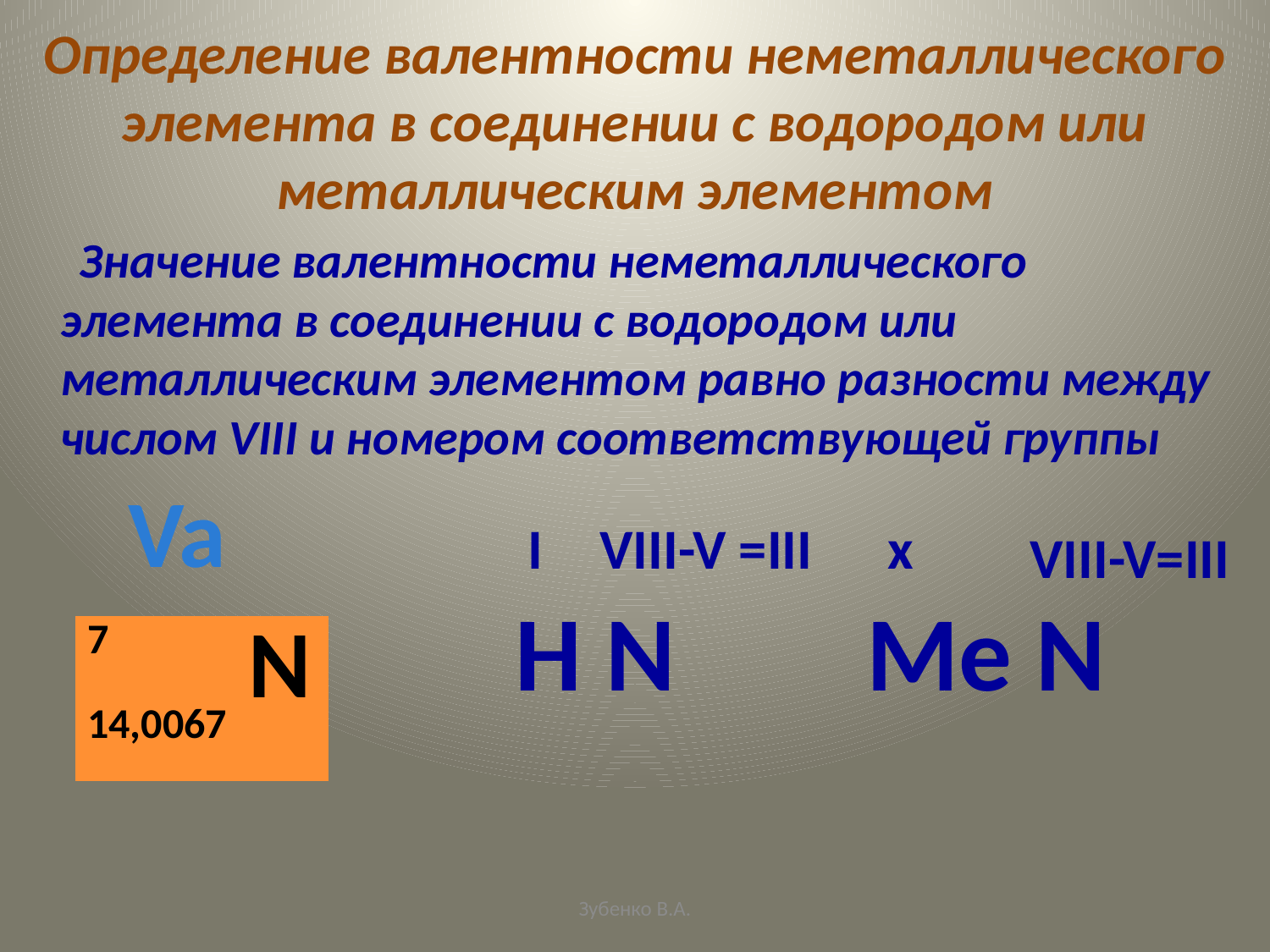

# Определение валентности неметаллического элемента в соединении с водородом или металлическим элементом
       Значение валентности неметаллического элемента в соединении с водородом или металлическим элементом равно разности между числом VIII и номером соответствующей группы

                     H N        Me N
Va

I
VIII-V =III
x
VIII-V=III
N
| 7 14,0067 |
| --- |
Зубенко В.А.